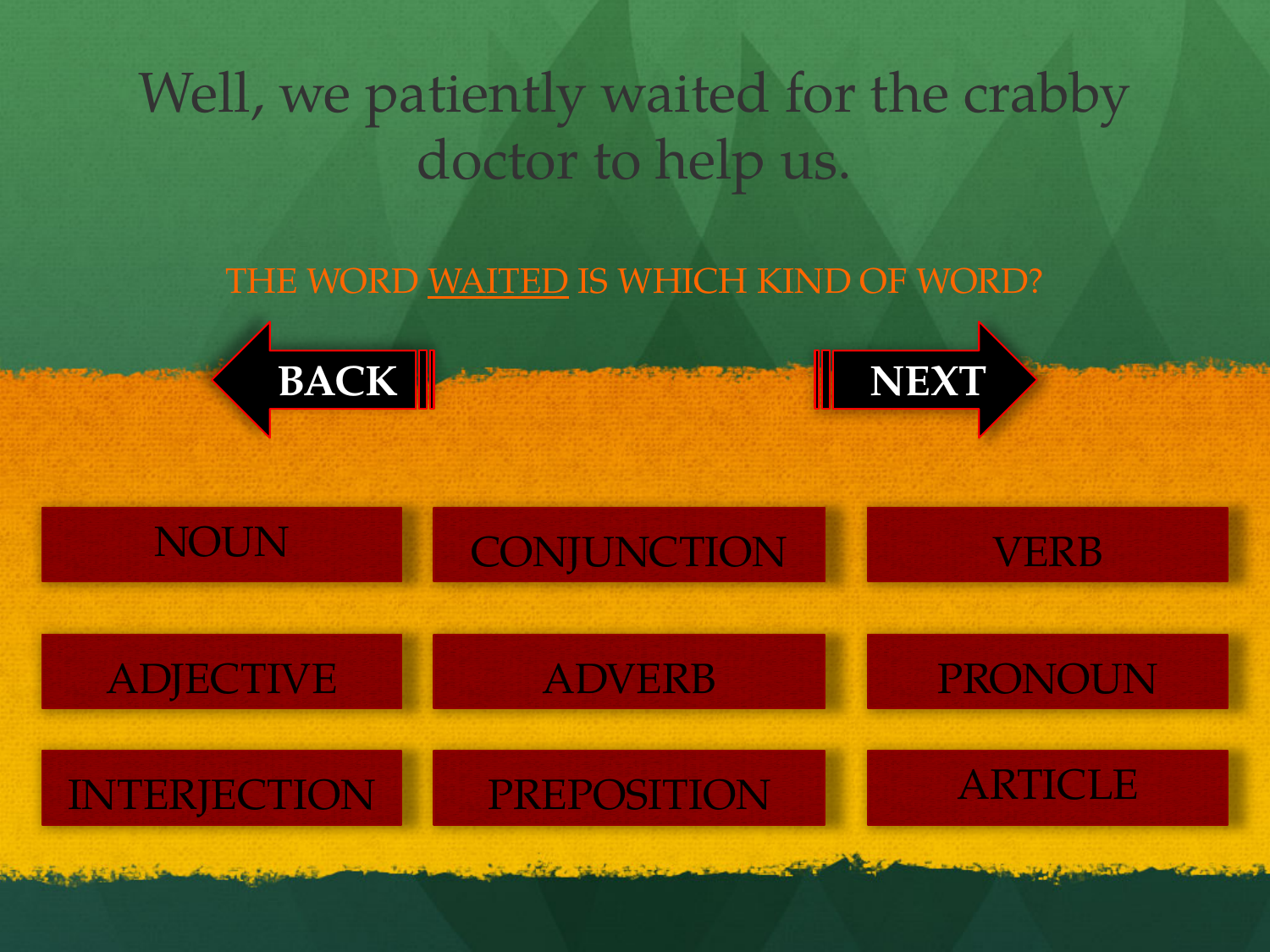

# Well, we patiently waited for the crabby doctor to help us. THE WORD WAITED IS WHICH KIND OF WORD?

BACK

NEXT

NOUN

CONJUNCTION
VERB

ADJECTIVE
ADVERB
PRONOUN

ARTICLE
INTERJECTION
PREPOSITION